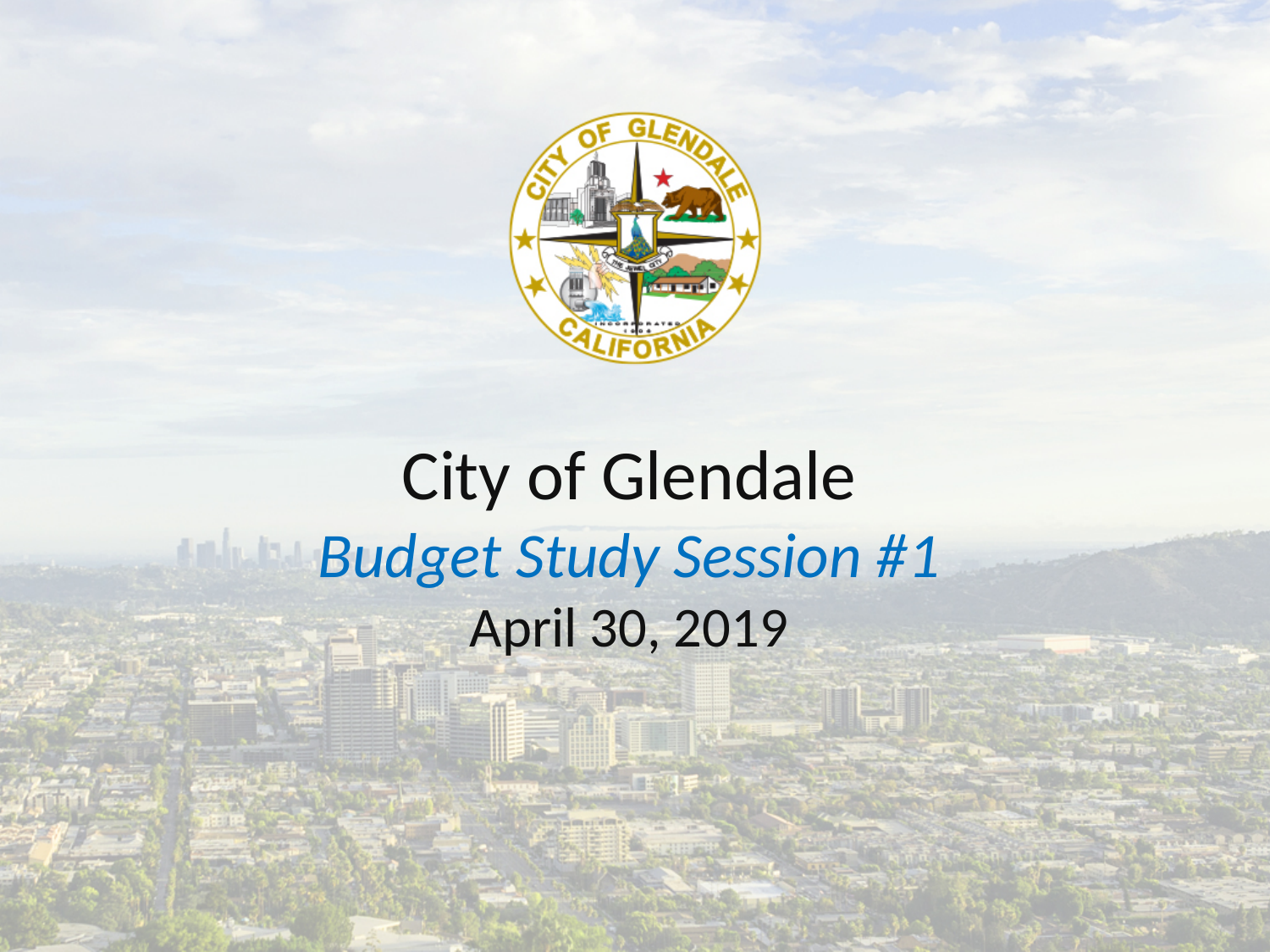

City of Glendale
Budget Study Session #1
April 30, 2019